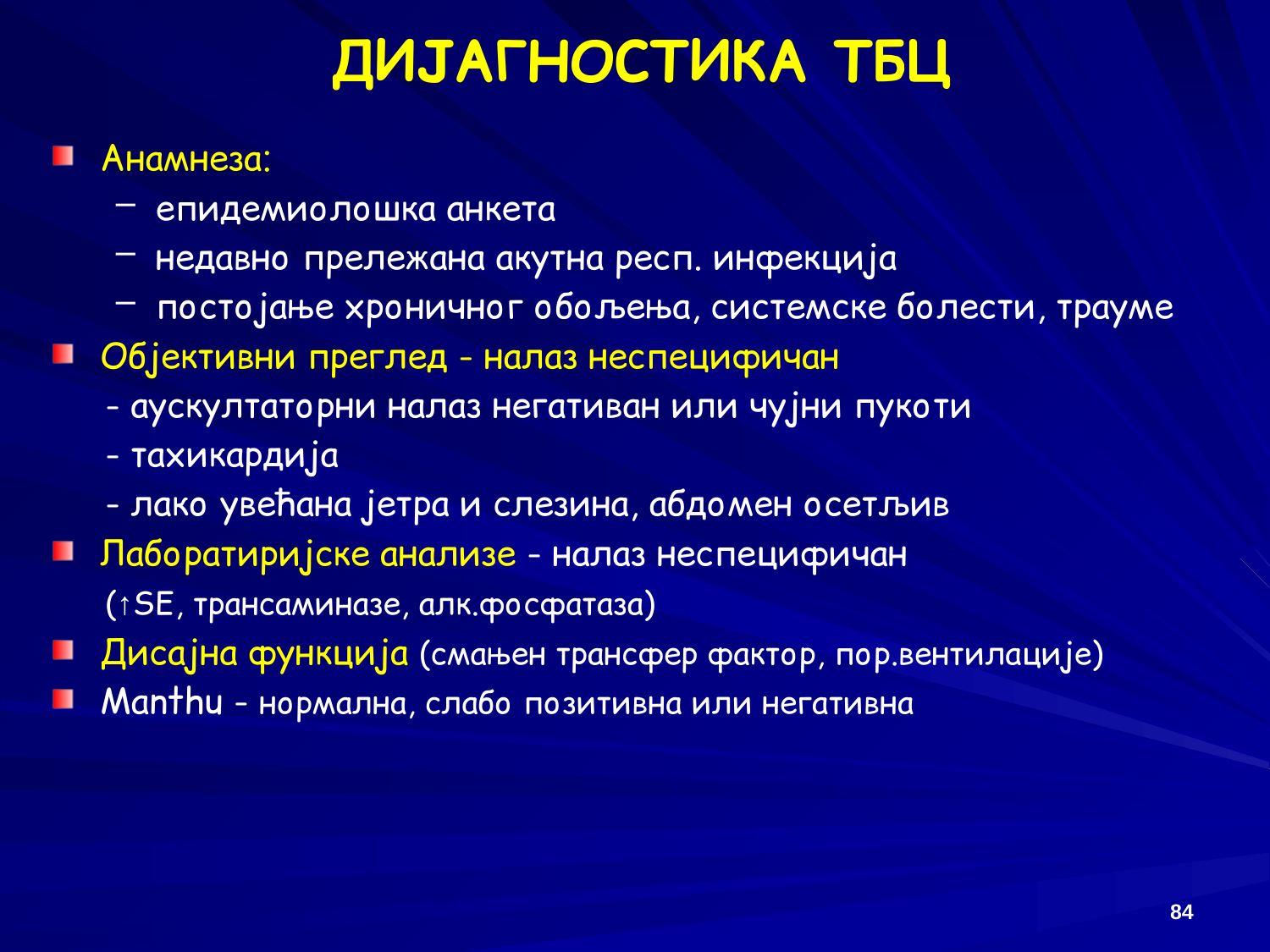

# ДИЈАГНОСТИКА ТБЦ
Анамнеза:
епидемиолошка анкета
недавно прележана акутна респ. инфекција
постојање хроничног обољења, системске болести, трауме
Објективни преглед - налаз неспецифичан
     - аускултаторни налаз негативан или чујни пукоти
     - тахикардија
     - лако увећана јетра и слезина, абдомен осетљив
Лаборатиријске анализе - налаз неспецифичан
     (↑SЕ, трансаминазе, алк.фосфатаза)
Дисајна функција (смањен трансфер фактор, пор.вентилације)
Manthu - нормална, слабо позитивна или негативна

84